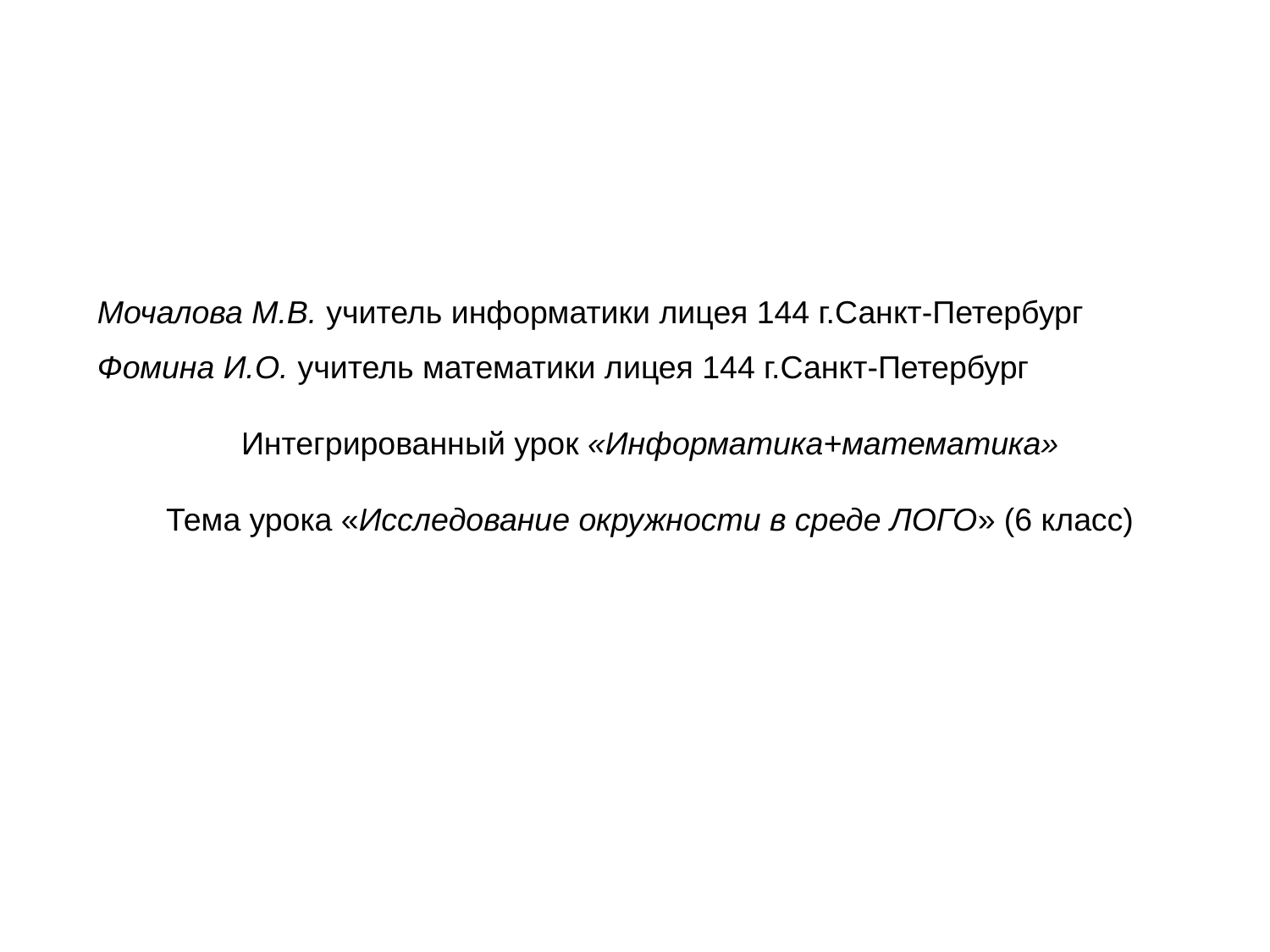

Мочалова М.В. учитель информатики лицея 144 г.Санкт-Петербург

Фомина И.О. учитель математики лицея 144 г.Санкт-Петербург

Интегрированный урок «Информатика+математика»

Тема урока «Исследование окружности в среде ЛОГО» (6 класс)